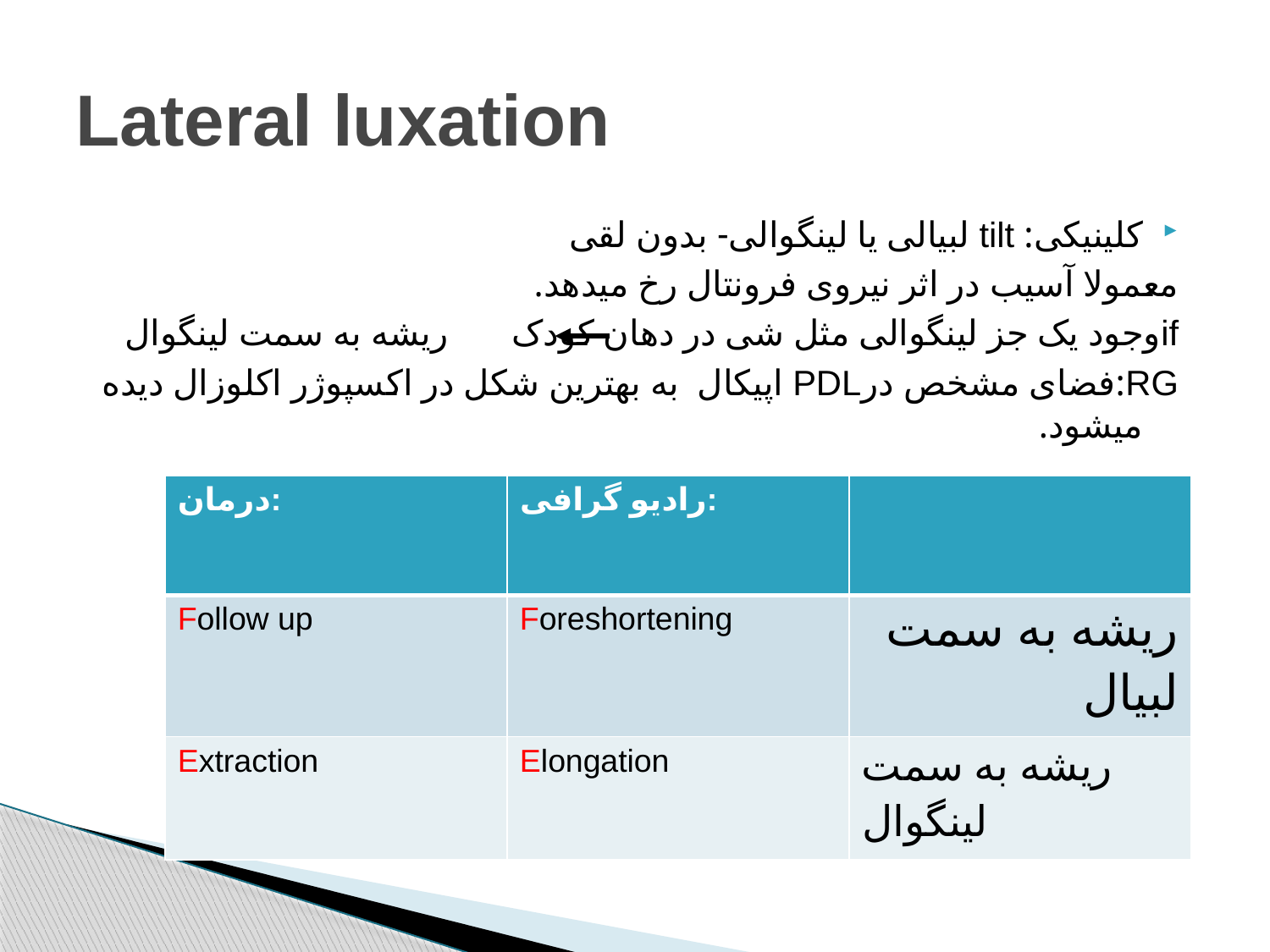

# Lateral luxation
کلینیکی: tilt لبیالی یا لینگوالی- بدون لقی
معمولا آسیب در اثر نیروی فرونتال رخ میدهد.
ifوجود یک جز لینگوالی مثل شی در دهان کودک       ریشه به سمت لینگوال
RG:فضای مشخص درPDL اپیکال  به بهترین شکل در اکسپوژر اکلوزال دیده میشود.
| درمان: | رادیو گرافی: |  |
| --- | --- | --- |
| Follow up | Foreshortening | ریشه به سمت لبیال |
| Extraction | Elongation | ریشه به سمت لینگوال |